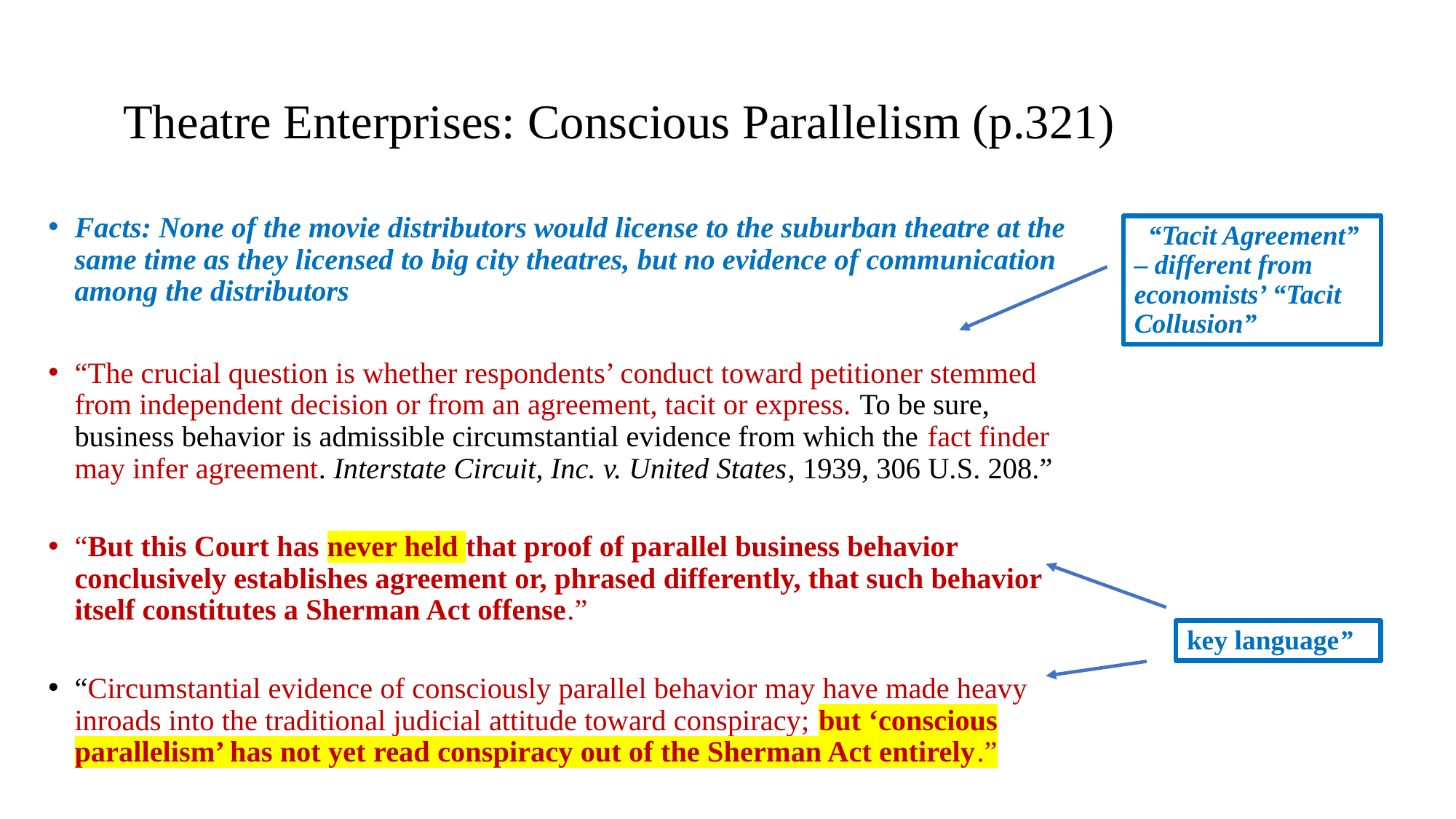

# Theatre Enterprises: Conscious Parallelism (p.321)
Facts: None of the movie distributors would license to the suburban theatre at the same time as they licensed to big city theatres, but no evidence of communication among the distributors
“The crucial question is whether respondents’ conduct toward petitioner stemmed from independent decision or from an agreement, tacit or express. To be sure, business behavior is admissible circumstantial evidence from which the fact finder may infer agreement. Interstate Circuit, Inc. v. United States, 1939, 306 U.S. 208.”
“But this Court has never held that proof of parallel business behavior conclusively establishes agreement or, phrased differently, that such behavior itself constitutes a Sherman Act offense.”
“Circumstantial evidence of consciously parallel behavior may have made heavy inroads into the traditional judicial attitude toward conspiracy; but ‘conscious parallelism’ has not yet read conspiracy out of the Sherman Act entirely.”

  “Tacit Agreement” – different from economists’ “Tacit Collusion”
key language”